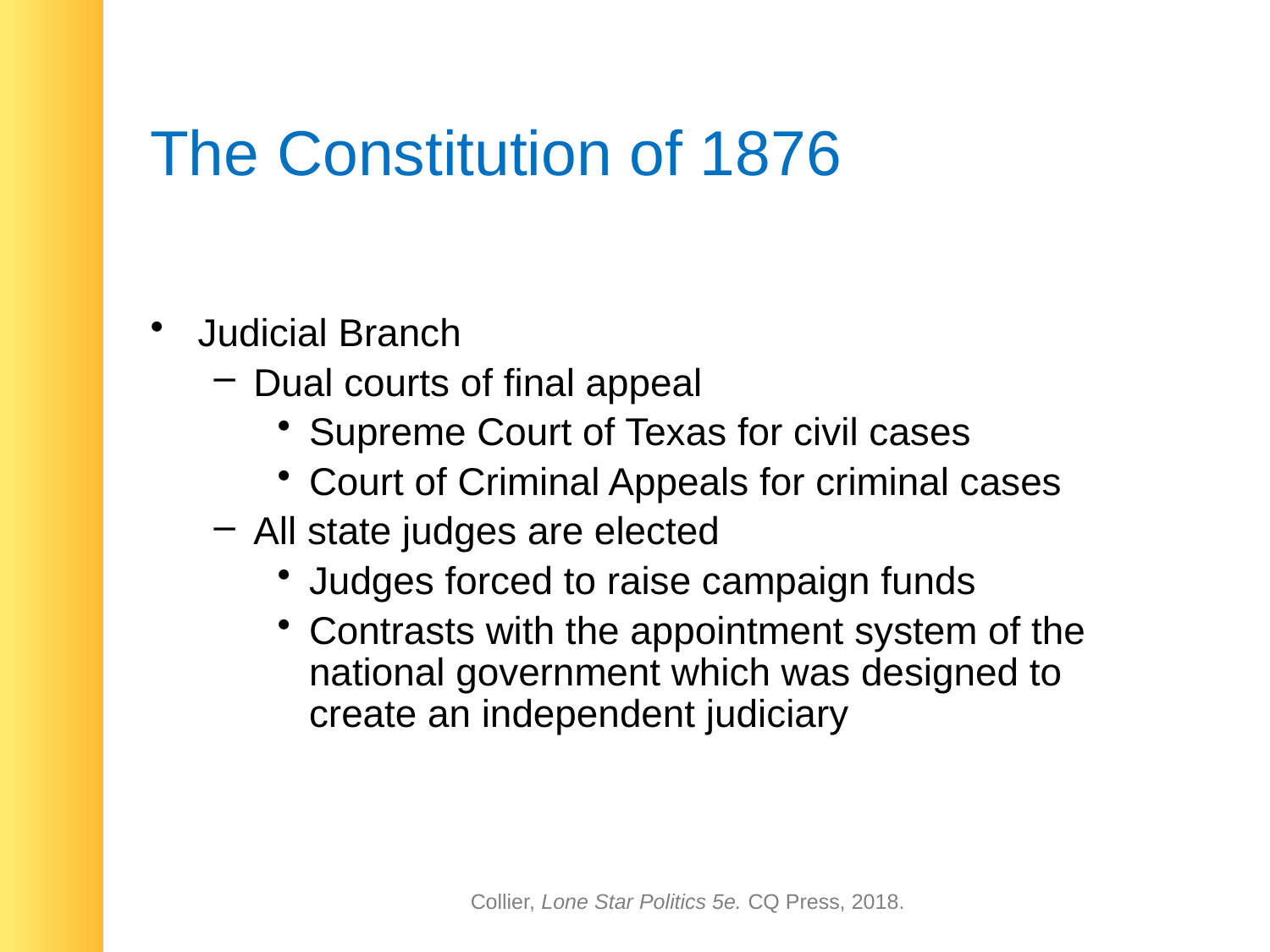

# The Constitution of 1876
Judicial Branch
Dual courts of final appeal
Supreme Court of Texas for civil cases
Court of Criminal Appeals for criminal cases
All state judges are elected
Judges forced to raise campaign funds
Contrasts with the appointment system of the national government which was designed to create an independent judiciary
Collier, Lone Star Politics 5e. CQ Press, 2018.